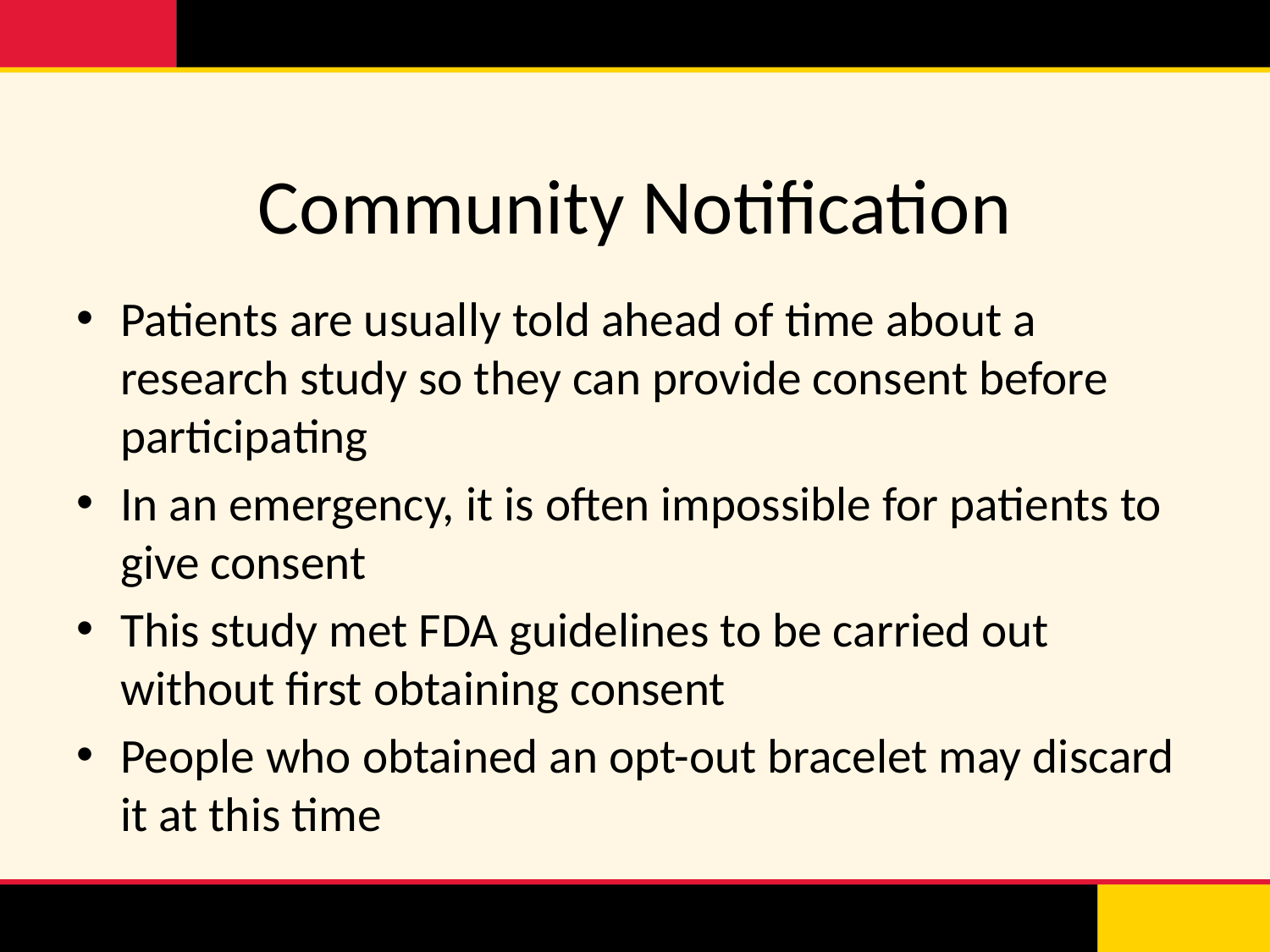

# Community Notification
Patients are usually told ahead of time about a research study so they can provide consent before participating
In an emergency, it is often impossible for patients to give consent
This study met FDA guidelines to be carried out without first obtaining consent
People who obtained an opt-out bracelet may discard it at this time